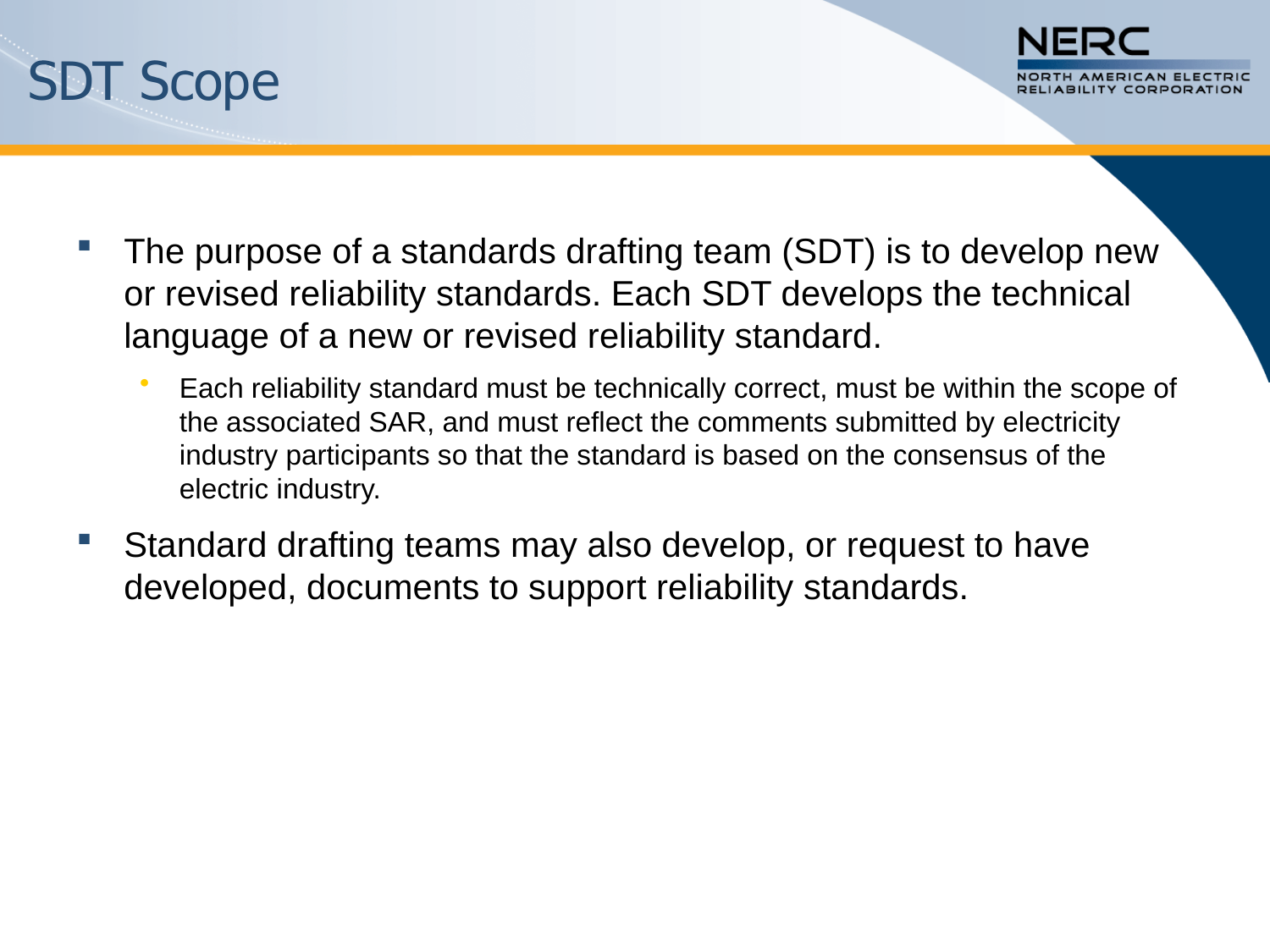

# SDT Scope
The purpose of a standards drafting team (SDT) is to develop new or revised reliability standards. Each SDT develops the technical language of a new or revised reliability standard.
Each reliability standard must be technically correct, must be within the scope of the associated SAR, and must reflect the comments submitted by electricity industry participants so that the standard is based on the consensus of the electric industry.
Standard drafting teams may also develop, or request to have developed, documents to support reliability standards.